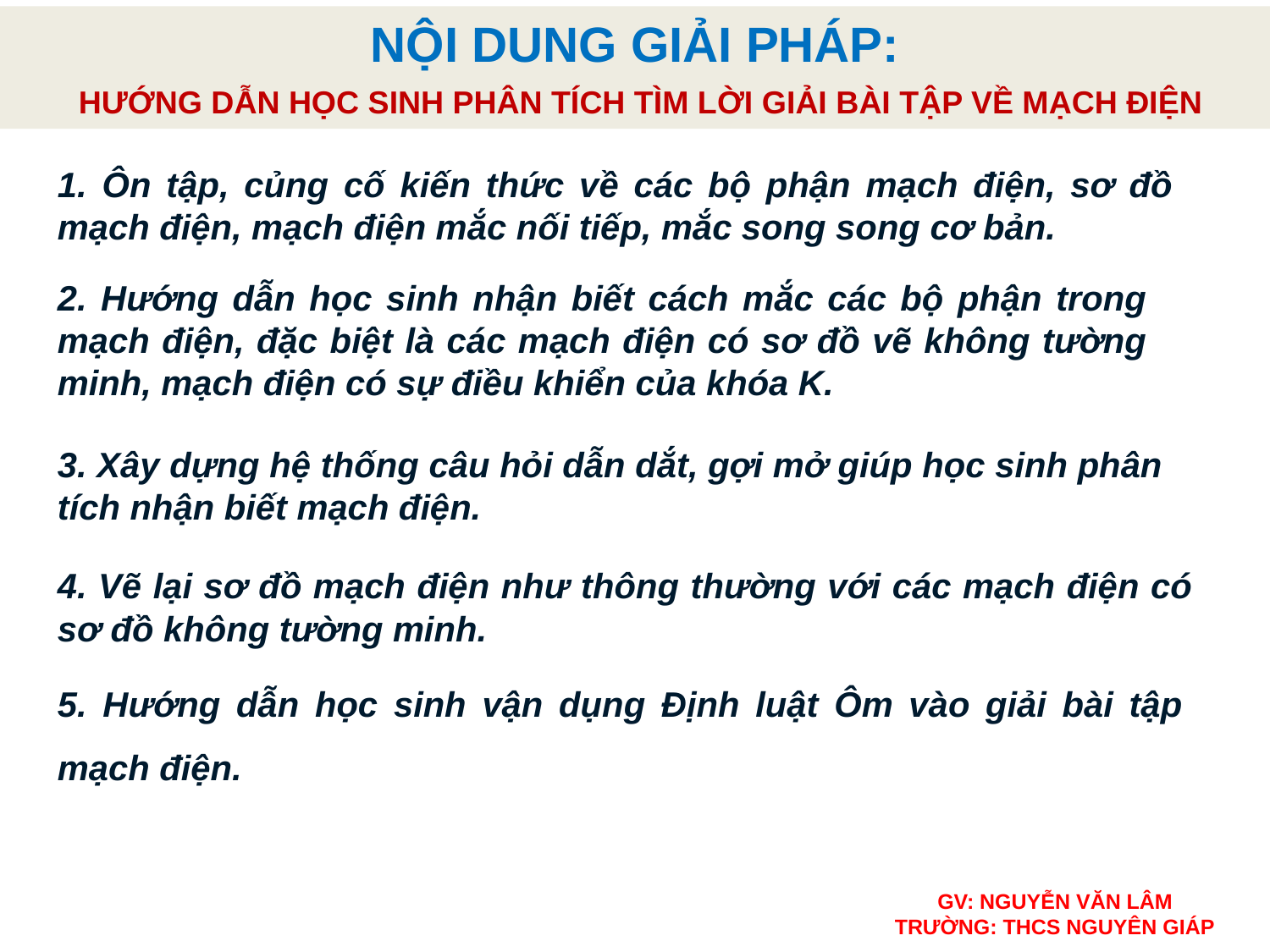

NỘI DUNG GIẢI PHÁP:
 HƯỚNG DẪN HỌC SINH PHÂN TÍCH TÌM LỜI GIẢI BÀI TẬP VỀ MẠCH ĐIỆN
1. Ôn tập, củng cố kiến thức về các bộ phận mạch điện, sơ đồ mạch điện, mạch điện mắc nối tiếp, mắc song song cơ bản.

2. Hướng dẫn học sinh nhận biết cách mắc các bộ phận trong mạch điện, đặc biệt là các mạch điện có sơ đồ vẽ không tường minh, mạch điện có sự điều khiển của khóa K.

3. Xây dựng hệ thống câu hỏi dẫn dắt, gợi mở giúp học sinh phân tích nhận biết mạch điện.
4. Vẽ lại sơ đồ mạch điện như thông thường với các mạch điện có sơ đồ không tường minh.
5. Hướng dẫn học sinh vận dụng Định luật Ôm vào giải bài tập mạch điện.
GV: NGUYỄN VĂN LÂM
TRƯỜNG: THCS NGUYÊN GIÁP